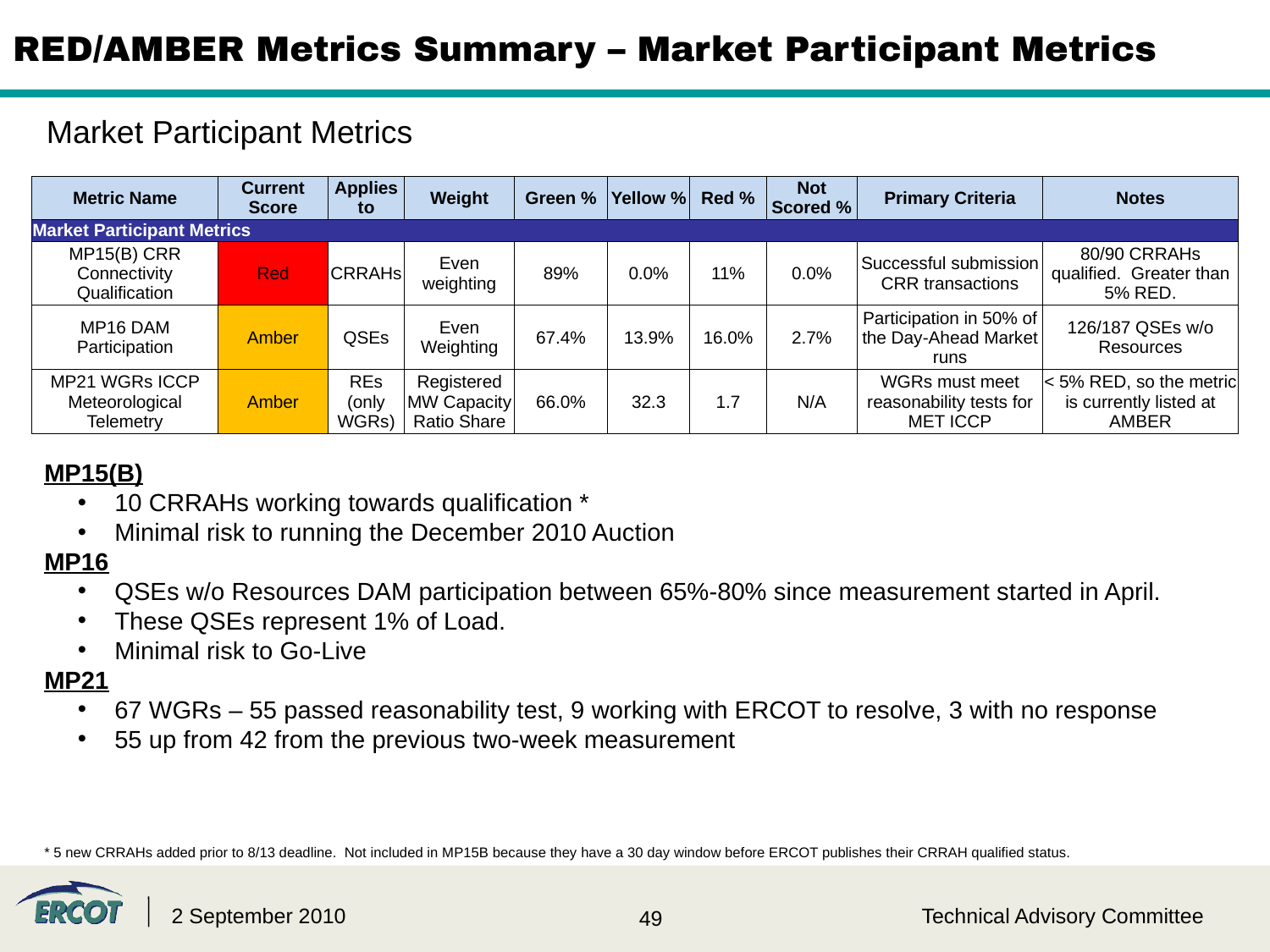

# RED/AMBER Metrics Summary – Market Participant Metrics
Market Participant Metrics
| Metric Name | Current Score | Applies to | Weight | Green % | Yellow % | Red % | Not Scored % | Primary Criteria | Notes |
| --- | --- | --- | --- | --- | --- | --- | --- | --- | --- |
| Market Participant Metrics |  |  |  |  |  |  |  |  |  |
| MP15(B) CRR Connectivity Qualification | Red | CRRAHs | Even weighting | 89% | 0.0% | 11% | 0.0% | Successful submission CRR transactions | 80/90 CRRAHs qualified. Greater than 5% RED. |
| MP16 DAM Participation | Amber | QSEs | Even Weighting | 67.4% | 13.9% | 16.0% | 2.7% | Participation in 50% of the Day-Ahead Market runs | 126/187 QSEs w/o Resources |
| MP21 WGRs ICCP Meteorological Telemetry | Amber | REs (only WGRs) | Registered MW Capacity Ratio Share | 66.0% | 32.3 | 1.7 | N/A | WGRs must meet reasonability tests for MET ICCP | < 5% RED, so the metric is currently listed at AMBER |

MP15(B)
 10 CRRAHs working towards qualification *
 Minimal risk to running the December 2010 Auction
MP16
 QSEs w/o Resources DAM participation between 65%-80% since measurement started in April.
 These QSEs represent 1% of Load.
 Minimal risk to Go-Live
MP21
 67 WGRs – 55 passed reasonability test, 9 working with ERCOT to resolve, 3 with no response
 55 up from 42 from the previous two-week measurement
* 5 new CRRAHs added prior to 8/13 deadline.  Not included in MP15B because they have a 30 day window before ERCOT publishes their CRRAH qualified status.
2 September 2010
Technical Advisory Committee